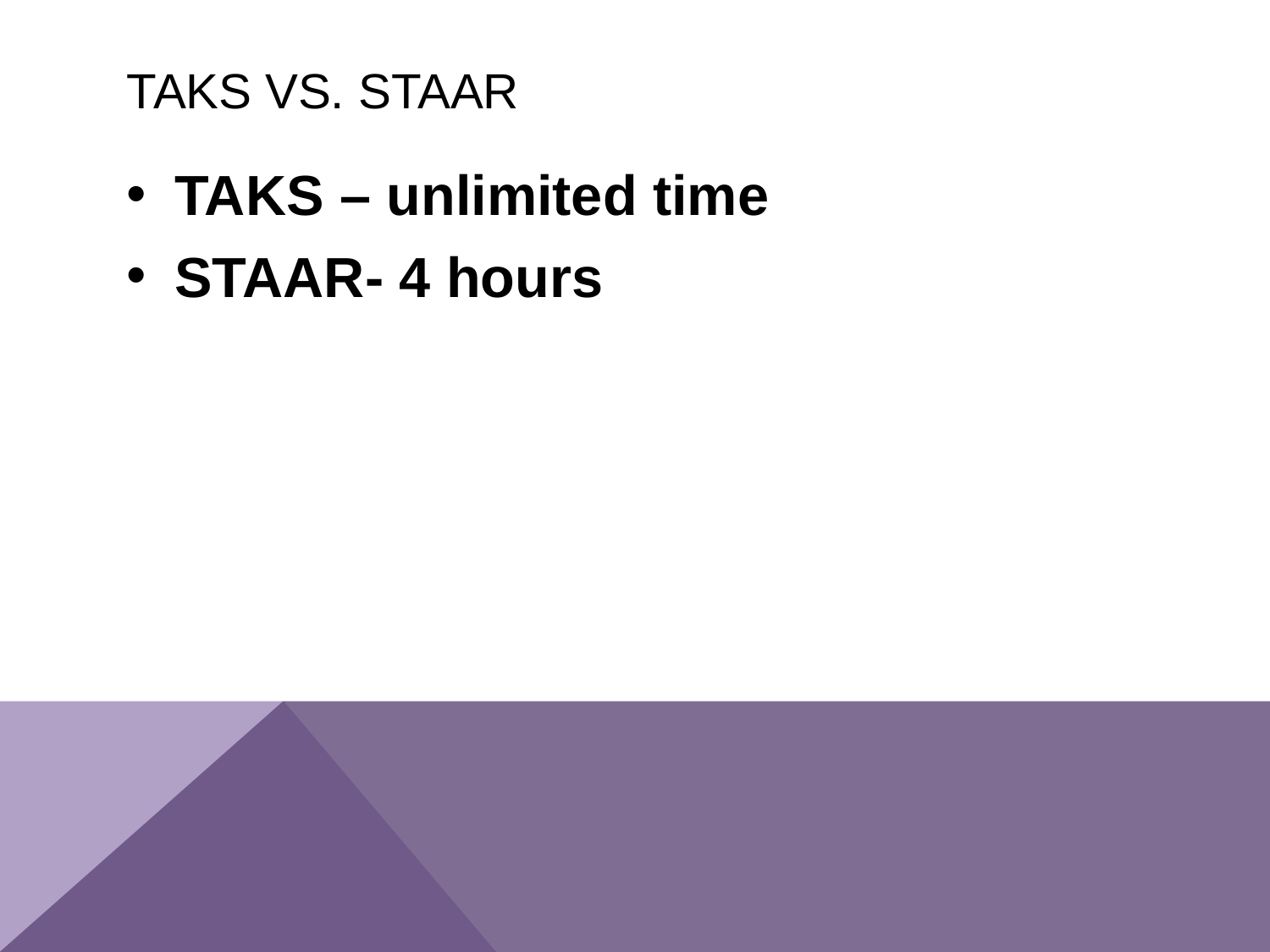

# TAKS VS. STAAR
TAKS – unlimited time
STAAR- 4 hours